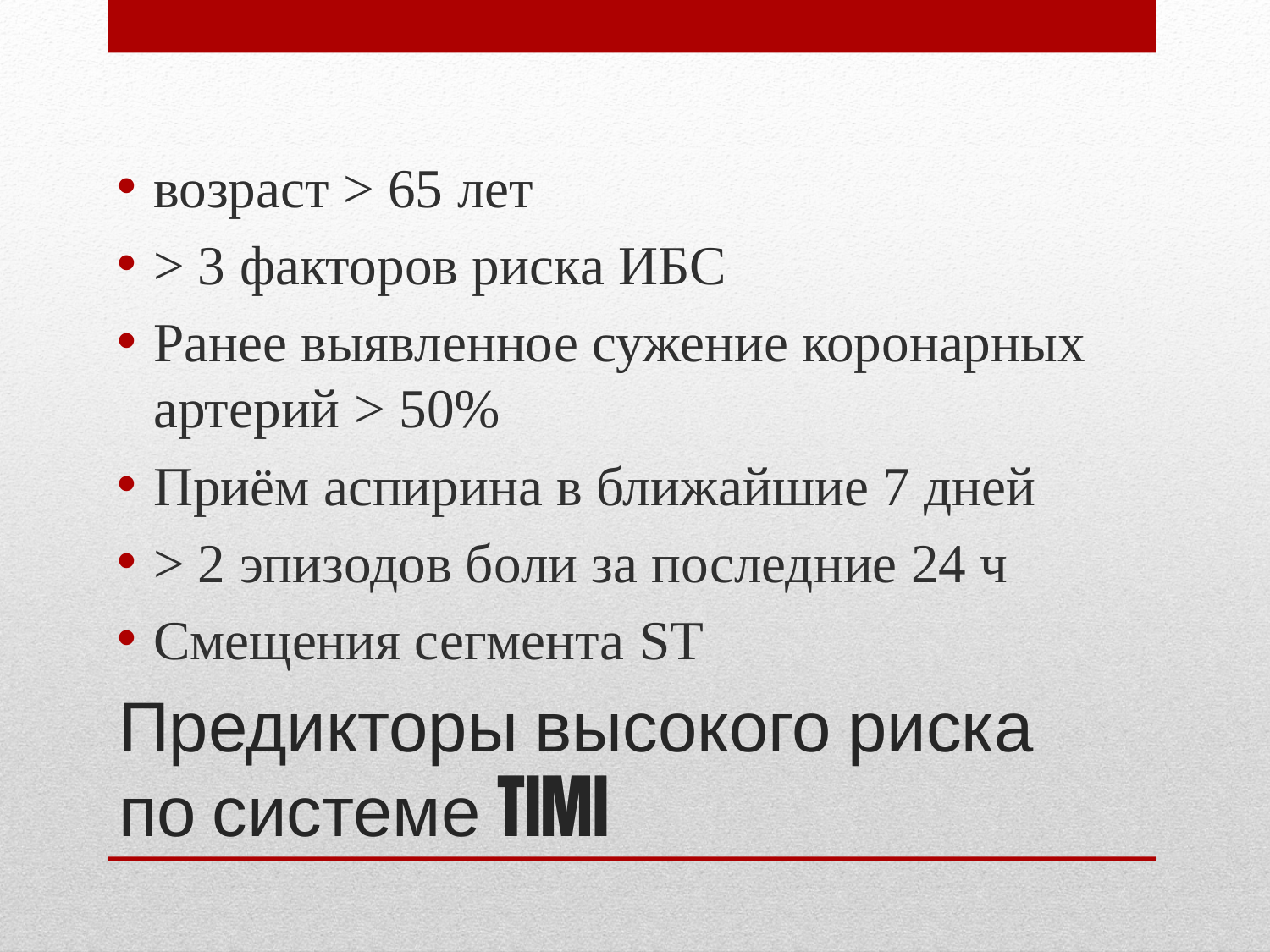

возраст > 65 лет
> 3 факторов риска ИБС
Ранее выявленное сужение коронарных артерий > 50%
Приём аспирина в ближайшие 7 дней
> 2 эпизодов боли за последние 24 ч
Смещения сегмента ST

# Предикторы высокого риска по системе TIMI